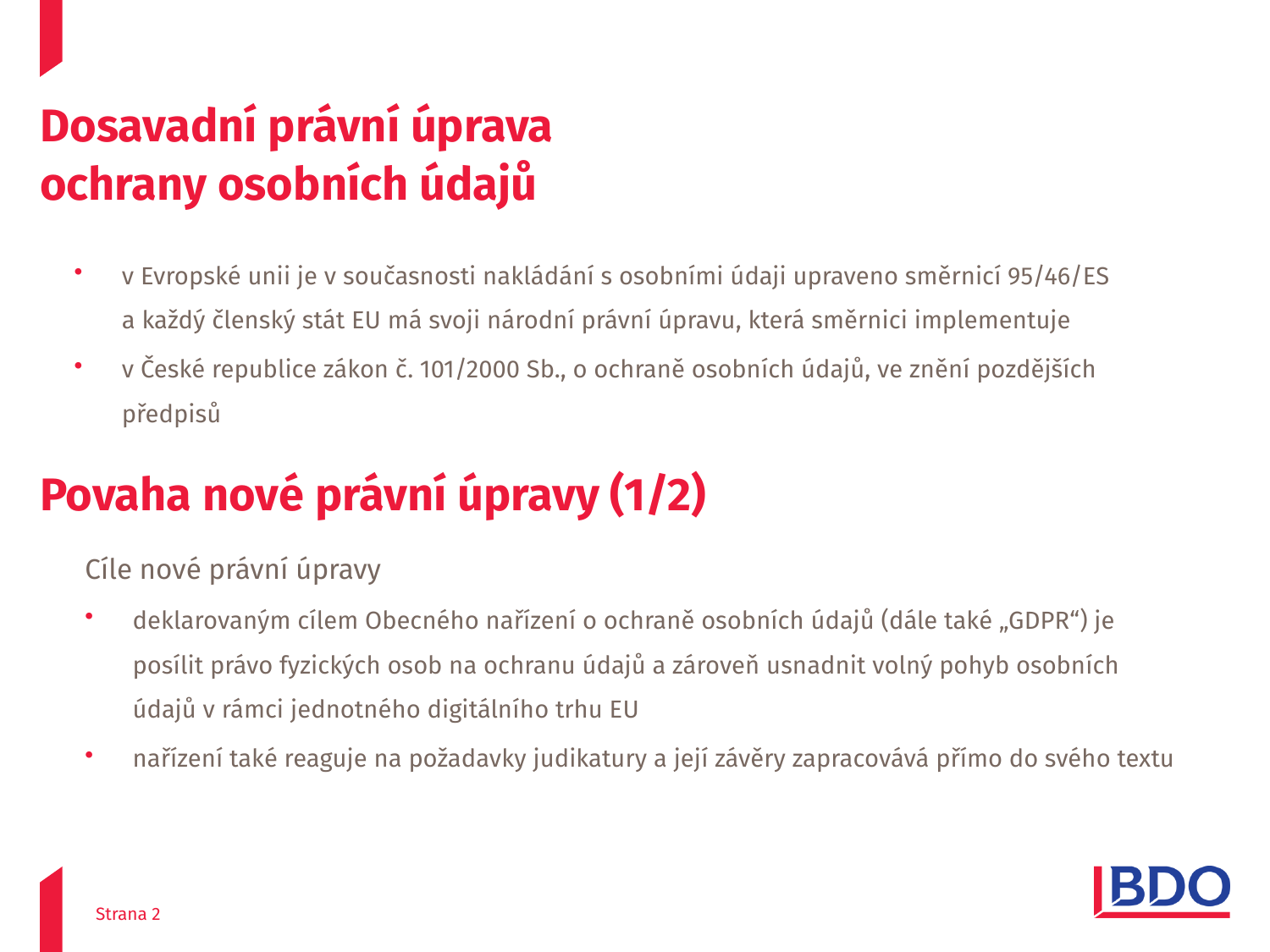

# Dosavadní právní úprava ochrany osobních údajů
v Evropské unii je v současnosti nakládání s osobními údaji upraveno směrnicí 95/46/ES
a každý členský stát EU má svoji národní právní úpravu, která směrnici implementuje
v České republice zákon č. 101/2000 Sb., o ochraně osobních údajů, ve znění pozdějších předpisů

Povaha nové právní úpravy (1/2)
Cíle nové právní úpravy
deklarovaným cílem Obecného nařízení o ochraně osobních údajů (dále také „GDPR“) je posílit právo fyzických osob na ochranu údajů a zároveň usnadnit volný pohyb osobních údajů v rámci jednotného digitálního trhu EU
nařízení také reaguje na požadavky judikatury a její závěry zapracovává přímo do svého textu

Strana 2